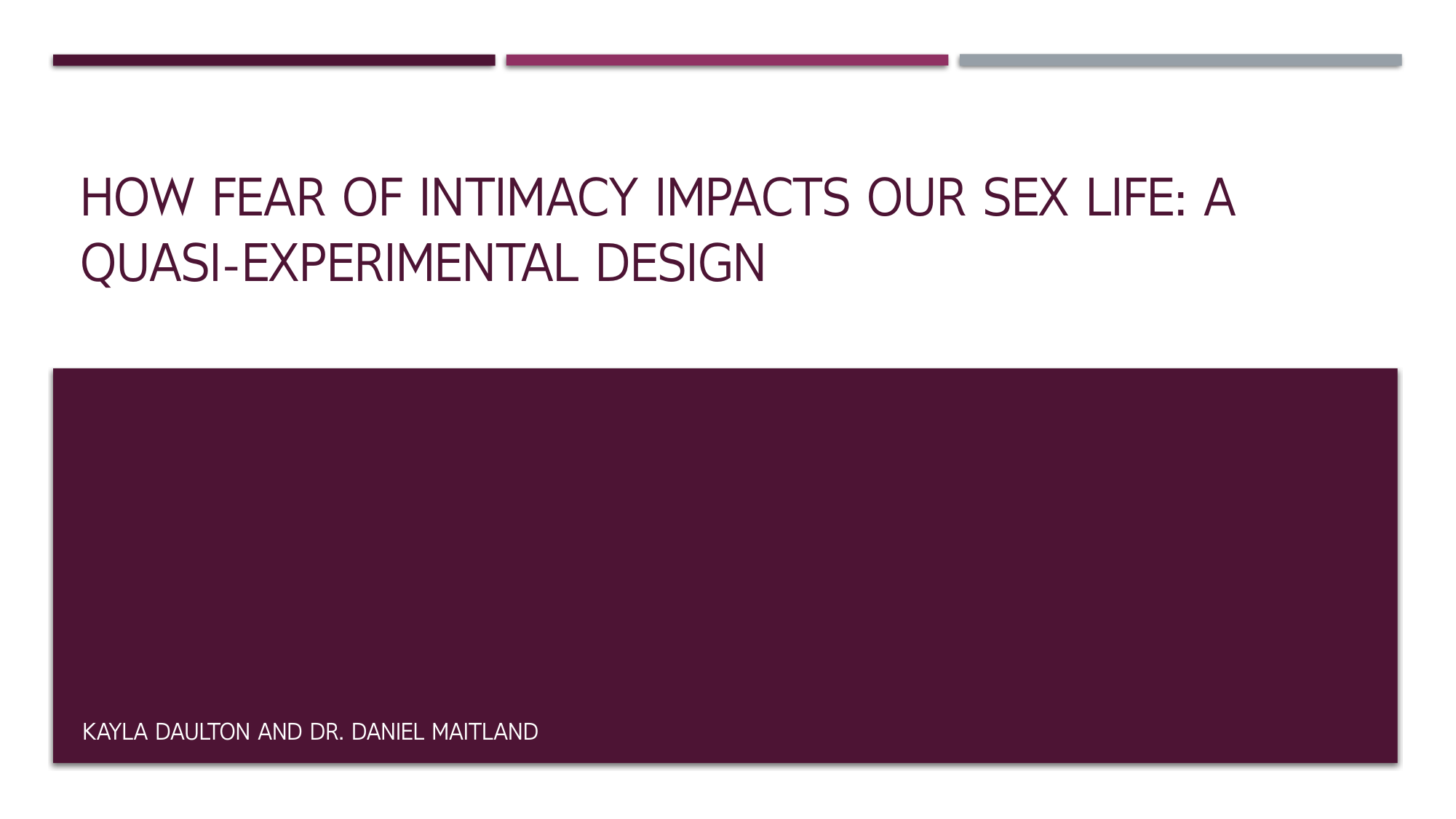

# How fear of intimacy impacts our sex life: a quasi-experimental design
Kayla daulton and Dr. Daniel Maitland